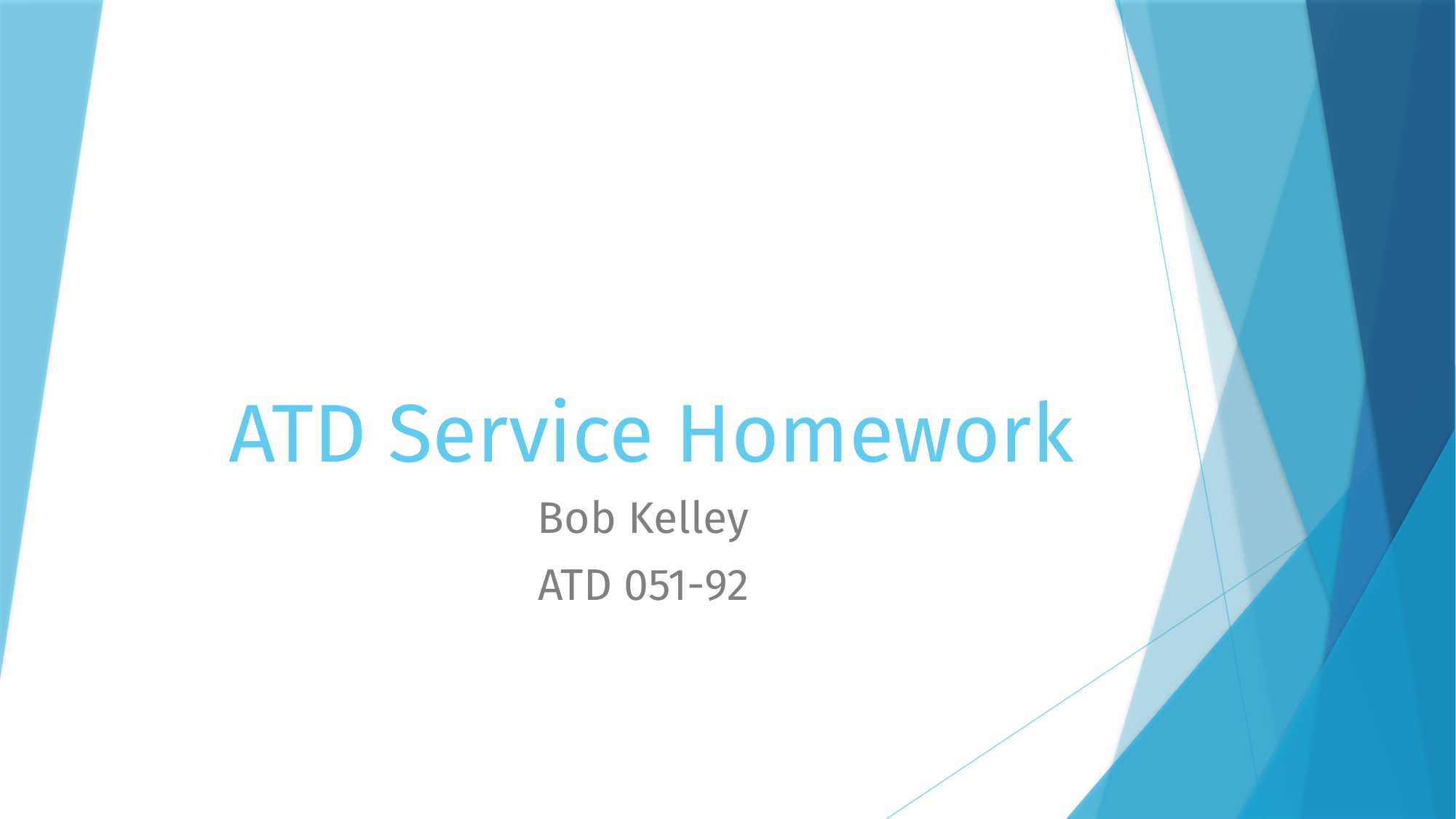

# ATD Service Homework
Bob Kelley
ATD 051-92